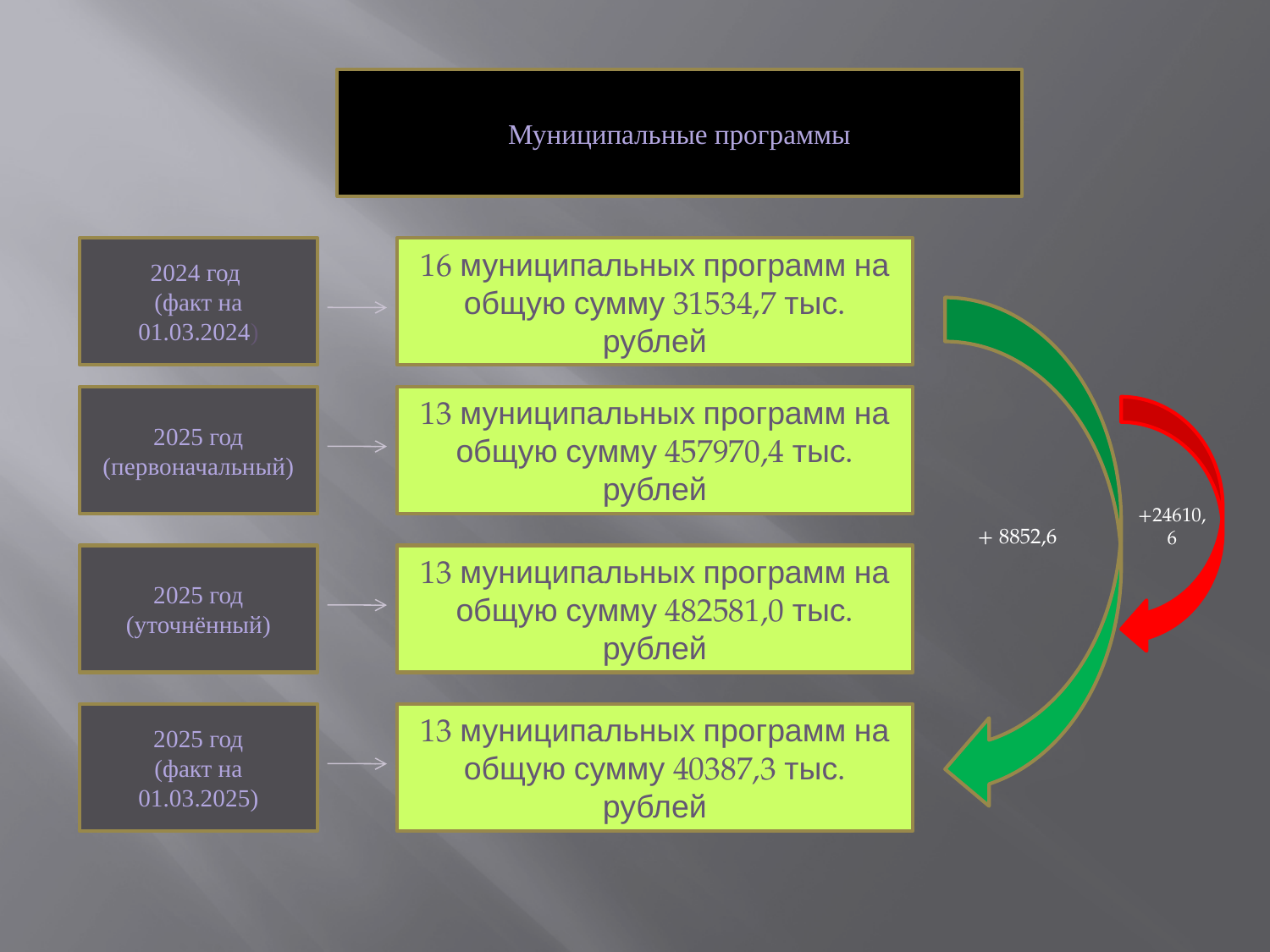

Муниципальные программы
2024 год
(факт на 01.03.2024)
16 муниципальных программ на общую сумму 31534,7 тыс. рублей

2025 год (первоначальный)
13 муниципальных программ на общую сумму 457970,4 тыс. рублей
+24610,6

+ 8852,6
2025 год (уточнённый)
13 муниципальных программ на общую сумму 482581,0 тыс. рублей
2025 год
(факт на 01.03.2025)
13 муниципальных программ на общую сумму 40387,3 тыс. рублей